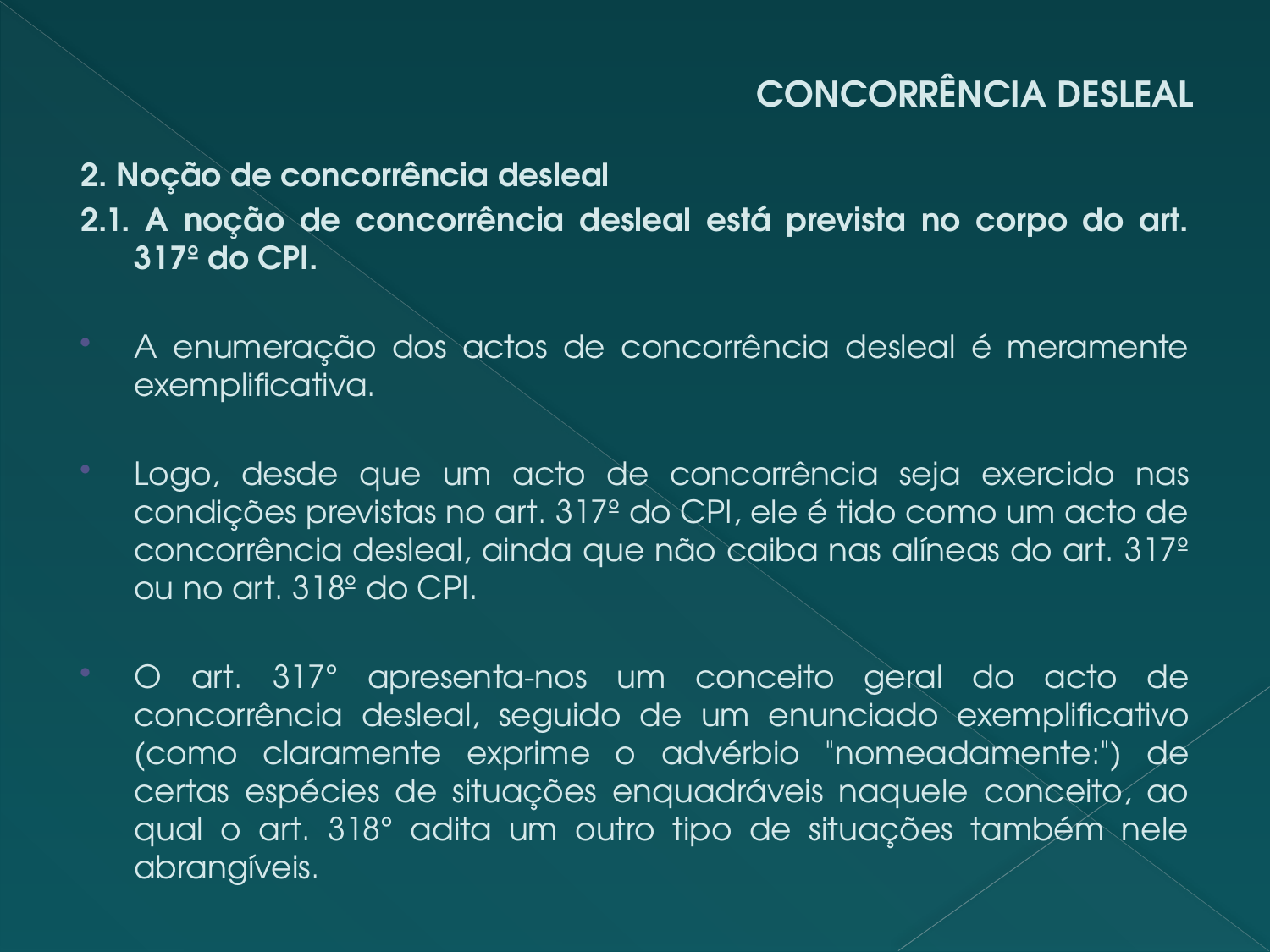

# CONCORRÊNCIA DESLEAL
2. Noção de concorrência desleal
2.1. A noção de concorrência desleal está prevista no corpo do art. 317º do CPI.

A enumeração dos actos de concorrência desleal é meramente exemplificativa.

Logo, desde que um acto de concorrência seja exercido nas condições previstas no art. 317º do CPI, ele é tido como um acto de concorrência desleal, ainda que não caiba nas alíneas do art. 317º ou no art. 318º do CPI.

O art. 317° apresenta-nos um conceito geral do acto de concorrência desleal, seguido de um enunciado exemplificativo (como claramente exprime o advérbio "nomeadamente:") de certas espécies de situações enquadráveis naquele conceito, ao qual o art. 318° adita um outro tipo de situações também nele abrangíveis.